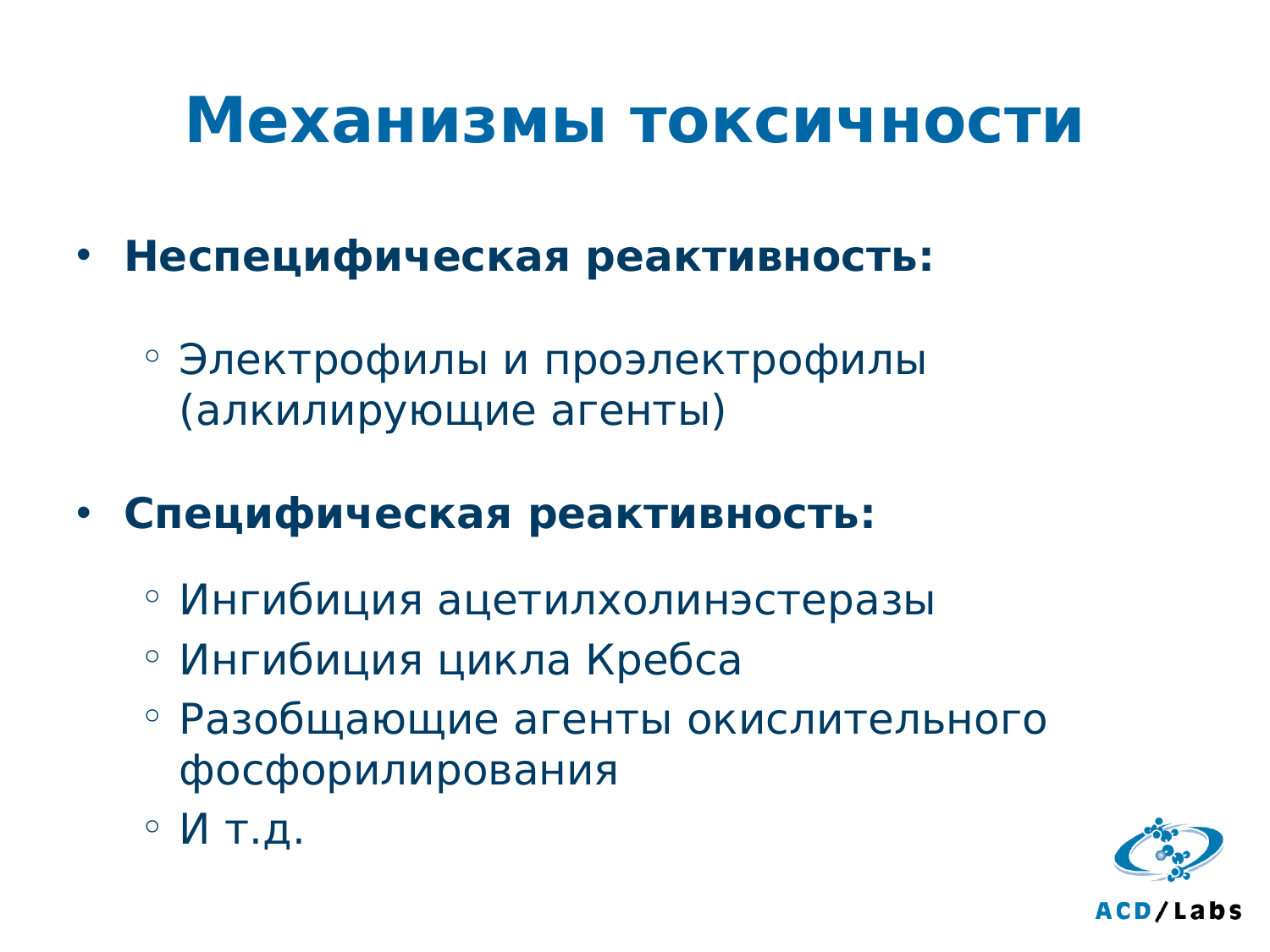

# Механизмы токсичности
Неспецифическая реактивность:
Электрофилы и проэлектрофилы
(алкилирующие агенты)
Специфическая реактивность:
Ингибиция ацетилхолинэстеразы
Ингибиция цикла Кребса
Разобщающие агенты окислительного фосфорилирования
И т.д.